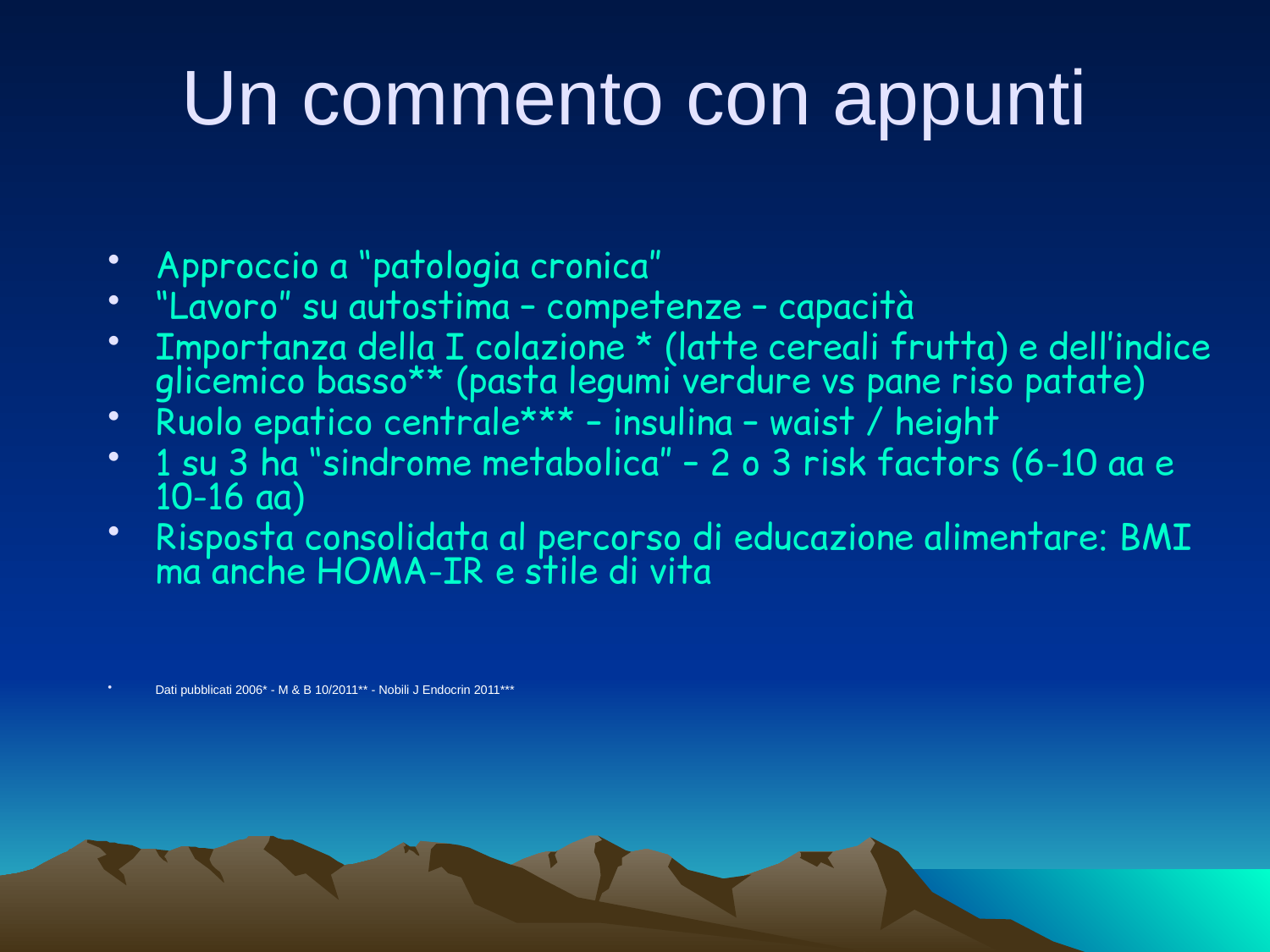

# Un commento con appunti

Approccio a “patologia cronica”
“Lavoro” su autostima – competenze – capacità
Importanza della I colazione * (latte cereali frutta) e dell’indice glicemico basso** (pasta legumi verdure vs pane riso patate)
Ruolo epatico centrale*** – insulina – waist / height
1 su 3 ha “sindrome metabolica” – 2 o 3 risk factors (6-10 aa e 10-16 aa)
Risposta consolidata al percorso di educazione alimentare: BMI ma anche HOMA-IR e stile di vita

Dati pubblicati 2006* - M & B 10/2011** - Nobili J Endocrin 2011***